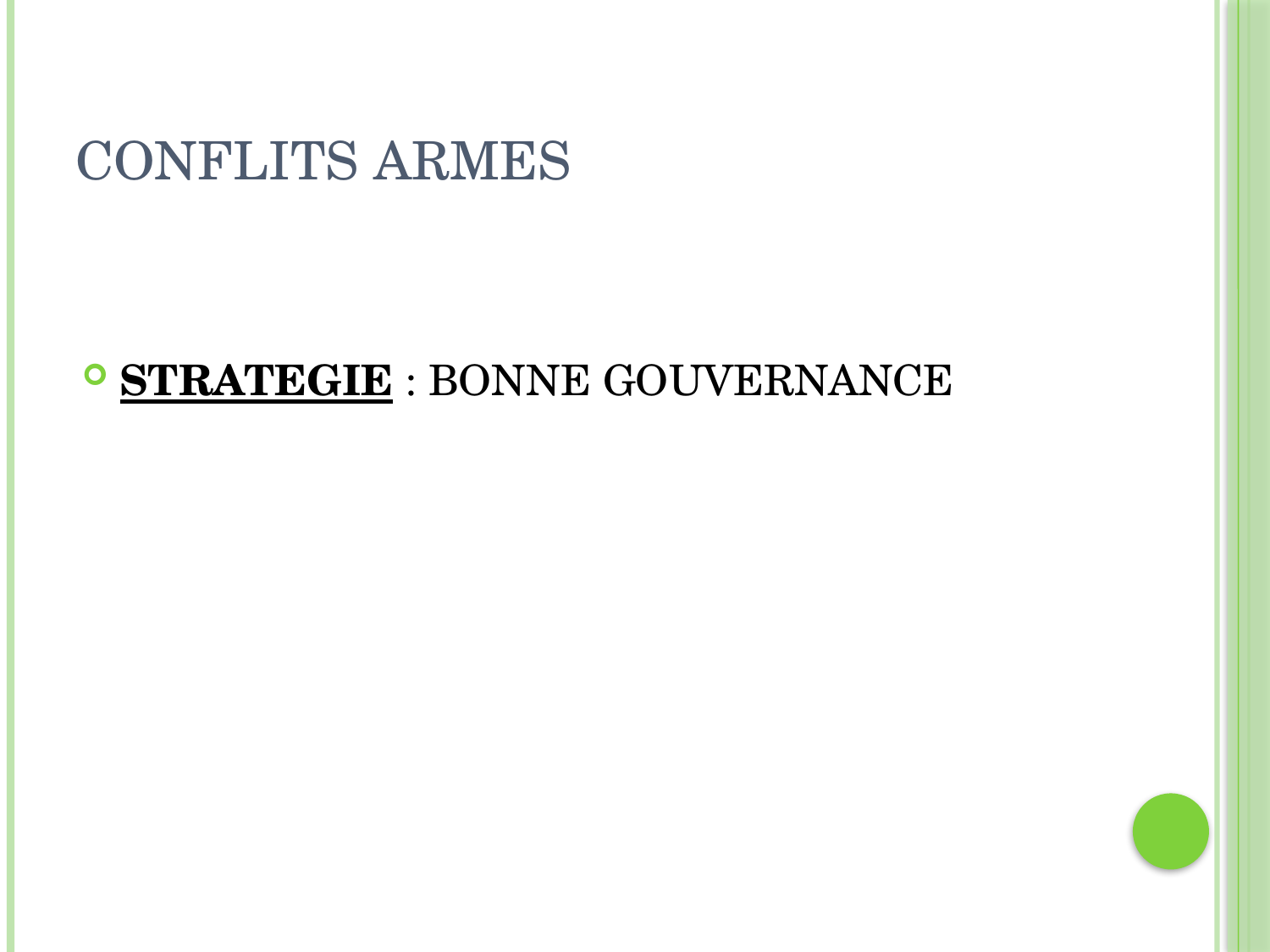

# CONFLITS ARMES
STRATEGIE : BONNE GOUVERNANCE